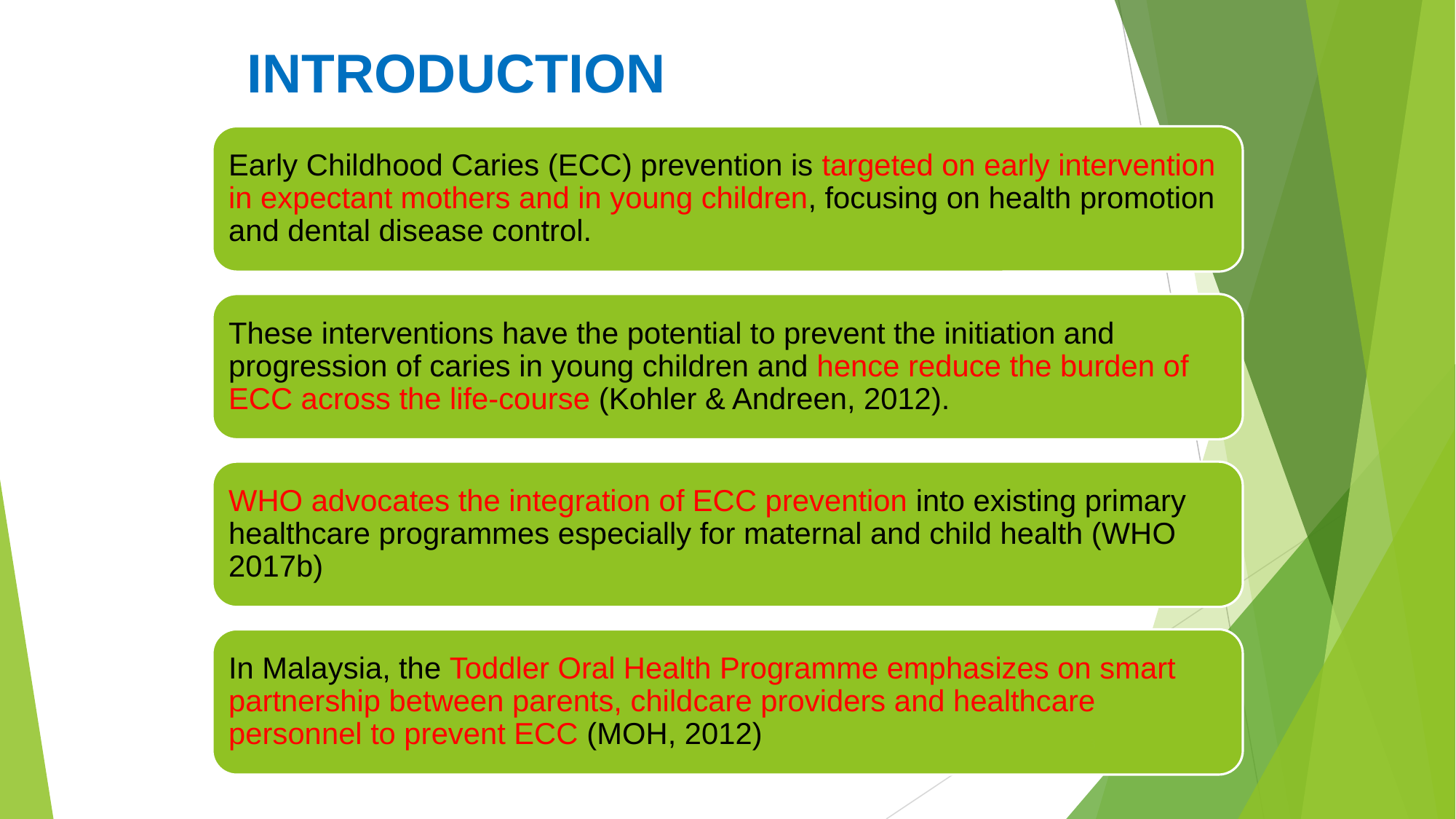

# INTRODUCTION

Early Childhood Caries (ECC) prevention is targeted on early intervention in expectant mothers and in young children, focusing on health promotion and dental disease control.

These interventions have the potential to prevent the initiation and progression of caries in young children and hence reduce the burden of ECC across the life-course (Kohler & Andreen, 2012).

WHO advocates the integration of ECC prevention into existing primary healthcare programmes especially for maternal and child health (WHO 2017b)

In Malaysia, the Toddler Oral Health Programme emphasizes on smart partnership between parents, childcare providers and healthcare personnel to prevent ECC (MOH, 2012)
3